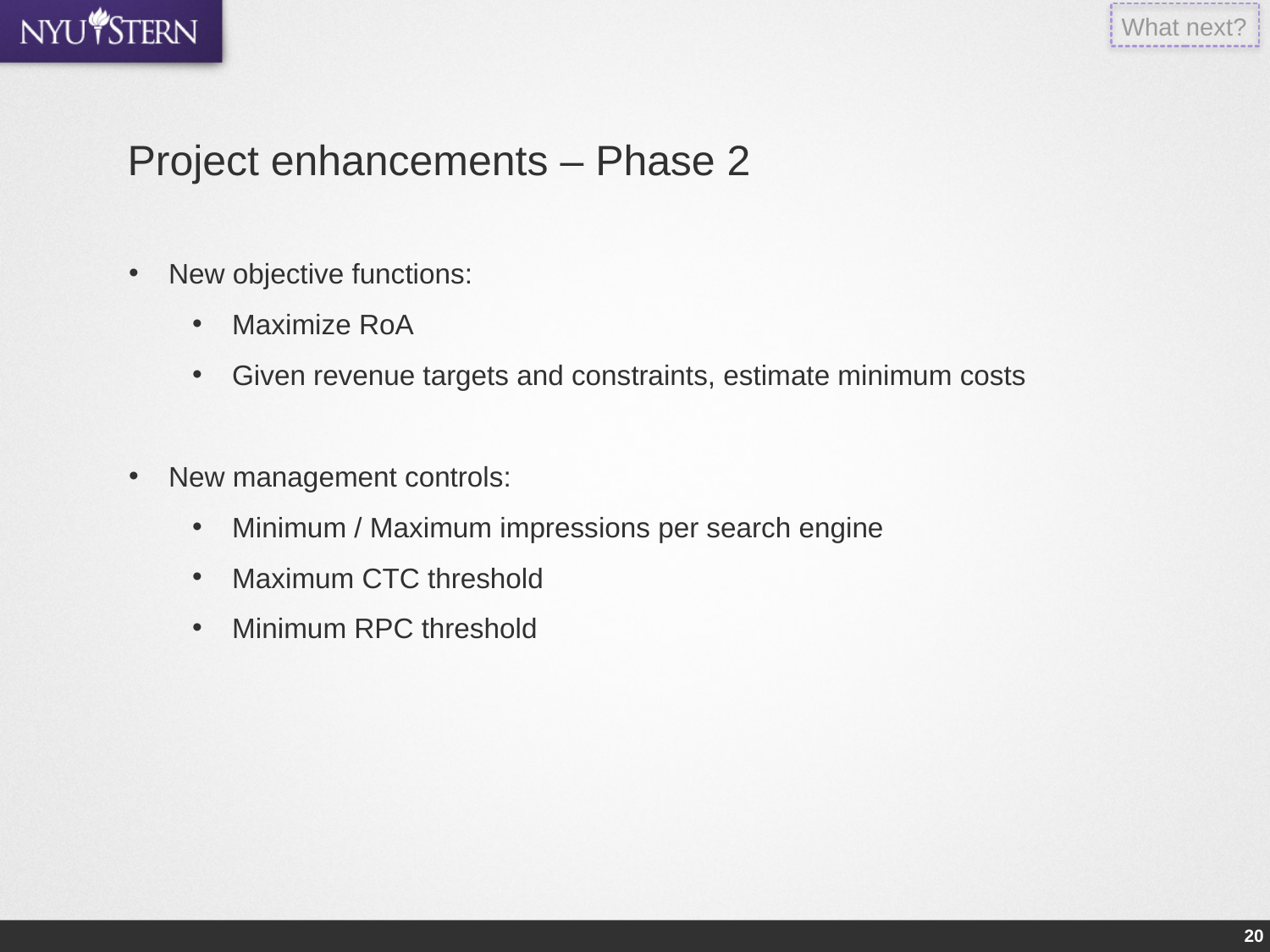

What next?

# Project enhancements – Phase 2
New objective functions:
Maximize RoA
Given revenue targets and constraints, estimate minimum costs

New management controls:
Minimum / Maximum impressions per search engine
Maximum CTC threshold
Minimum RPC threshold

20